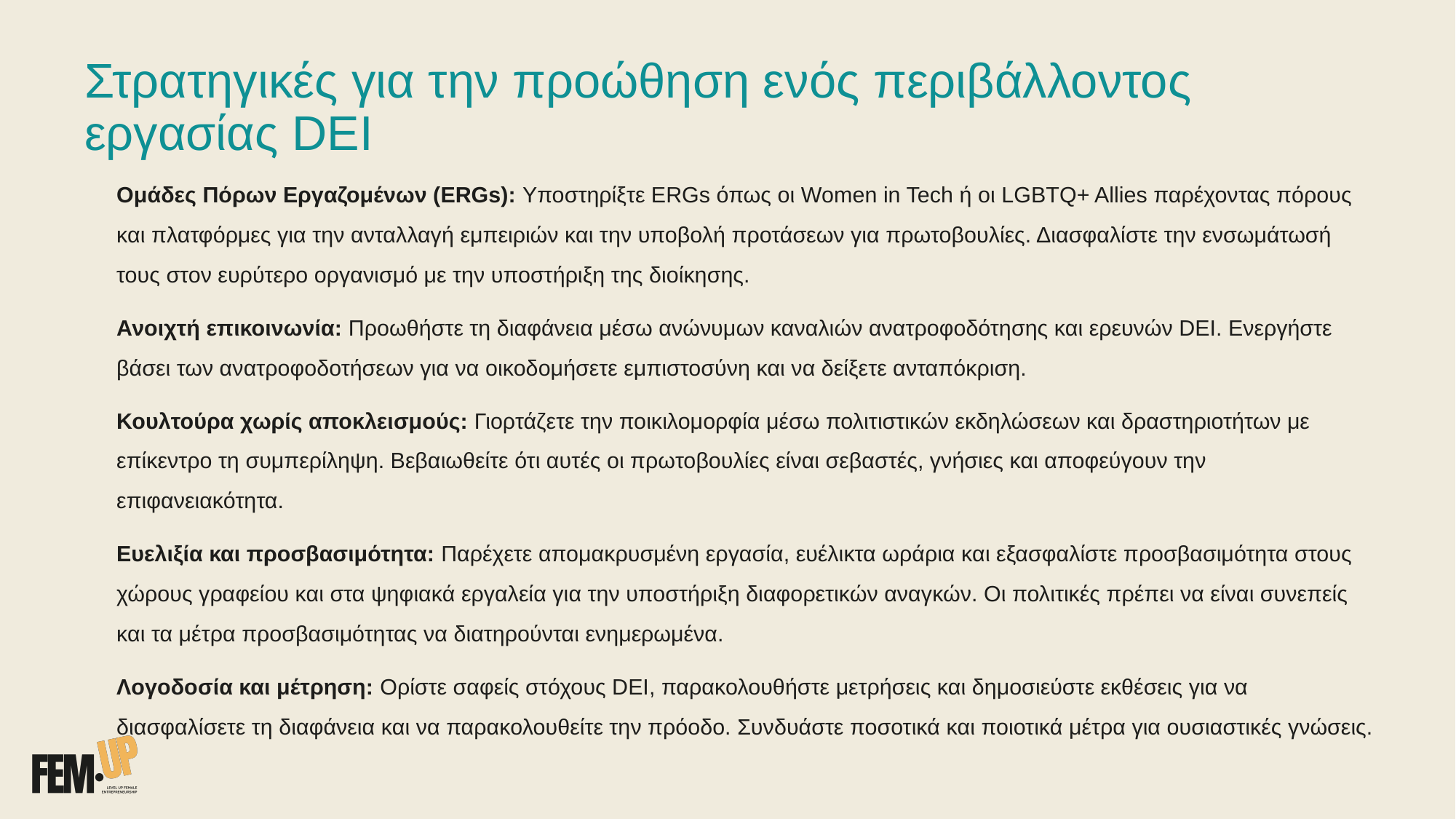

Στρατηγικές για την προώθηση ενός περιβάλλοντος εργασίας DEI
Ομάδες Πόρων Εργαζομένων (ERGs): Υποστηρίξτε ERGs όπως οι Women in Tech ή οι LGBTQ+ Allies παρέχοντας πόρους και πλατφόρμες για την ανταλλαγή εμπειριών και την υποβολή προτάσεων για πρωτοβουλίες. Διασφαλίστε την ενσωμάτωσή τους στον ευρύτερο οργανισμό με την υποστήριξη της διοίκησης.
Ανοιχτή επικοινωνία: Προωθήστε τη διαφάνεια μέσω ανώνυμων καναλιών ανατροφοδότησης και ερευνών DEI. Ενεργήστε βάσει των ανατροφοδοτήσεων για να οικοδομήσετε εμπιστοσύνη και να δείξετε ανταπόκριση.
Κουλτούρα χωρίς αποκλεισμούς: Γιορτάζετε την ποικιλομορφία μέσω πολιτιστικών εκδηλώσεων και δραστηριοτήτων με επίκεντρο τη συμπερίληψη. Βεβαιωθείτε ότι αυτές οι πρωτοβουλίες είναι σεβαστές, γνήσιες και αποφεύγουν την επιφανειακότητα.
Ευελιξία και προσβασιμότητα: Παρέχετε απομακρυσμένη εργασία, ευέλικτα ωράρια και εξασφαλίστε προσβασιμότητα στους χώρους γραφείου και στα ψηφιακά εργαλεία για την υποστήριξη διαφορετικών αναγκών. Οι πολιτικές πρέπει να είναι συνεπείς και τα μέτρα προσβασιμότητας να διατηρούνται ενημερωμένα.
Λογοδοσία και μέτρηση: Ορίστε σαφείς στόχους DEI, παρακολουθήστε μετρήσεις και δημοσιεύστε εκθέσεις για να διασφαλίσετε τη διαφάνεια και να παρακολουθείτε την πρόοδο. Συνδυάστε ποσοτικά και ποιοτικά μέτρα για ουσιαστικές γνώσεις.